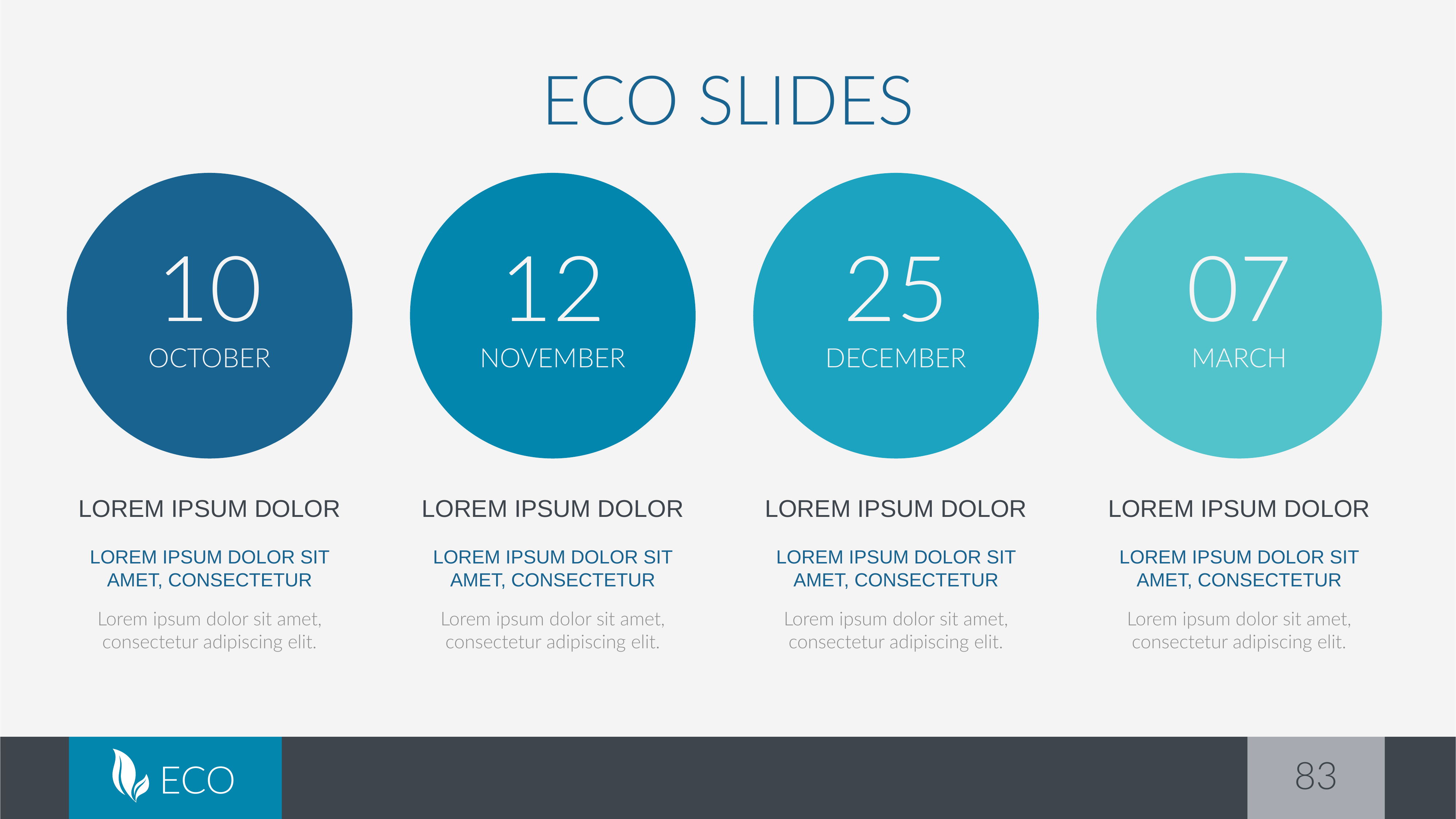

# ECO SLIDES

10
OCTOBER
Lorem ipsum dolor
Lorem ipsum dolor sit amet, consectetur
Lorem ipsum dolor sit amet, consectetur adipiscing elit.

12
NOVEMBER
Lorem ipsum dolor
Lorem ipsum dolor sit amet, consectetur
Lorem ipsum dolor sit amet, consectetur adipiscing elit.

25
DECEMBER
Lorem ipsum dolor
Lorem ipsum dolor sit amet, consectetur
Lorem ipsum dolor sit amet, consectetur adipiscing elit.

07
MARCH
Lorem ipsum dolor
Lorem ipsum dolor sit amet, consectetur
Lorem ipsum dolor sit amet, consectetur adipiscing elit.
83